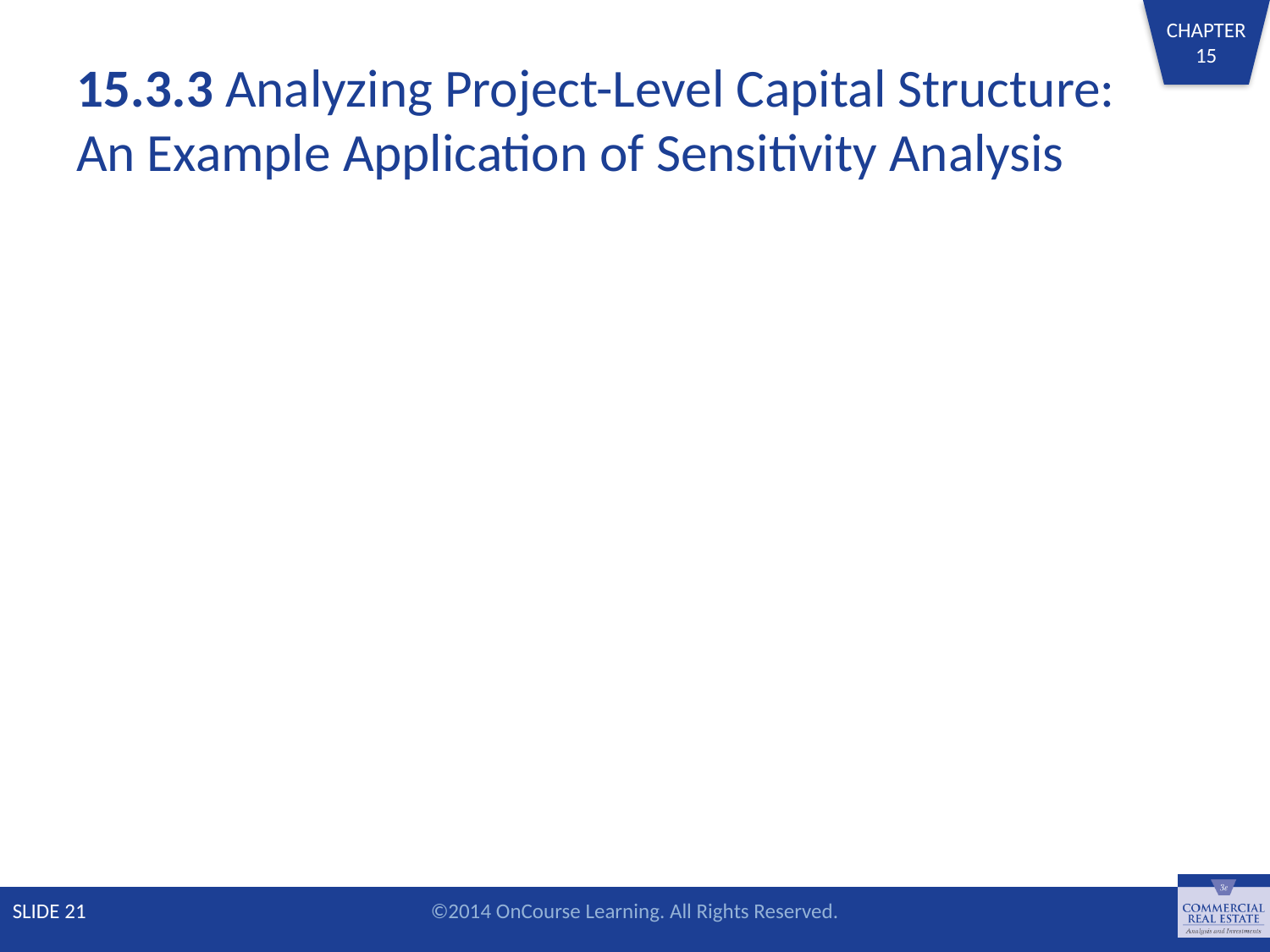

# 15.3.3 Analyzing Project-Level Capital Structure: An Example Application of Sensitivity Analysis

SLIDE 21